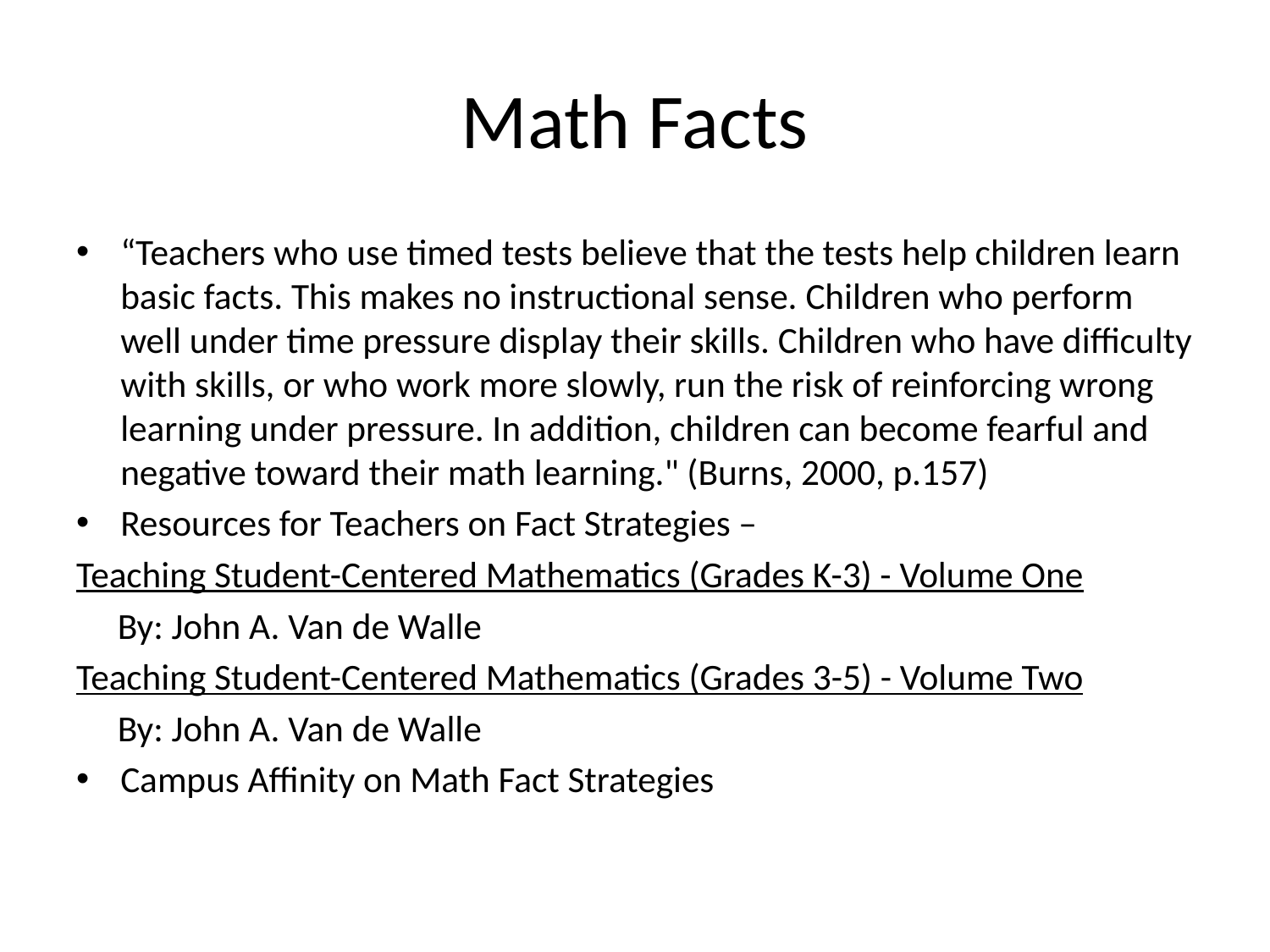

# Math Facts
“Teachers who use timed tests believe that the tests help children learn basic facts. This makes no instructional sense. Children who perform well under time pressure display their skills. Children who have difficulty with skills, or who work more slowly, run the risk of reinforcing wrong learning under pressure. In addition, children can become fearful and negative toward their math learning." (Burns, 2000, p.157)
Resources for Teachers on Fact Strategies –
Teaching Student-Centered Mathematics (Grades K-3) - Volume One
     By: John A. Van de Walle
Teaching Student-Centered Mathematics (Grades 3-5) - Volume Two
     By: John A. Van de Walle
Campus Affinity on Math Fact Strategies